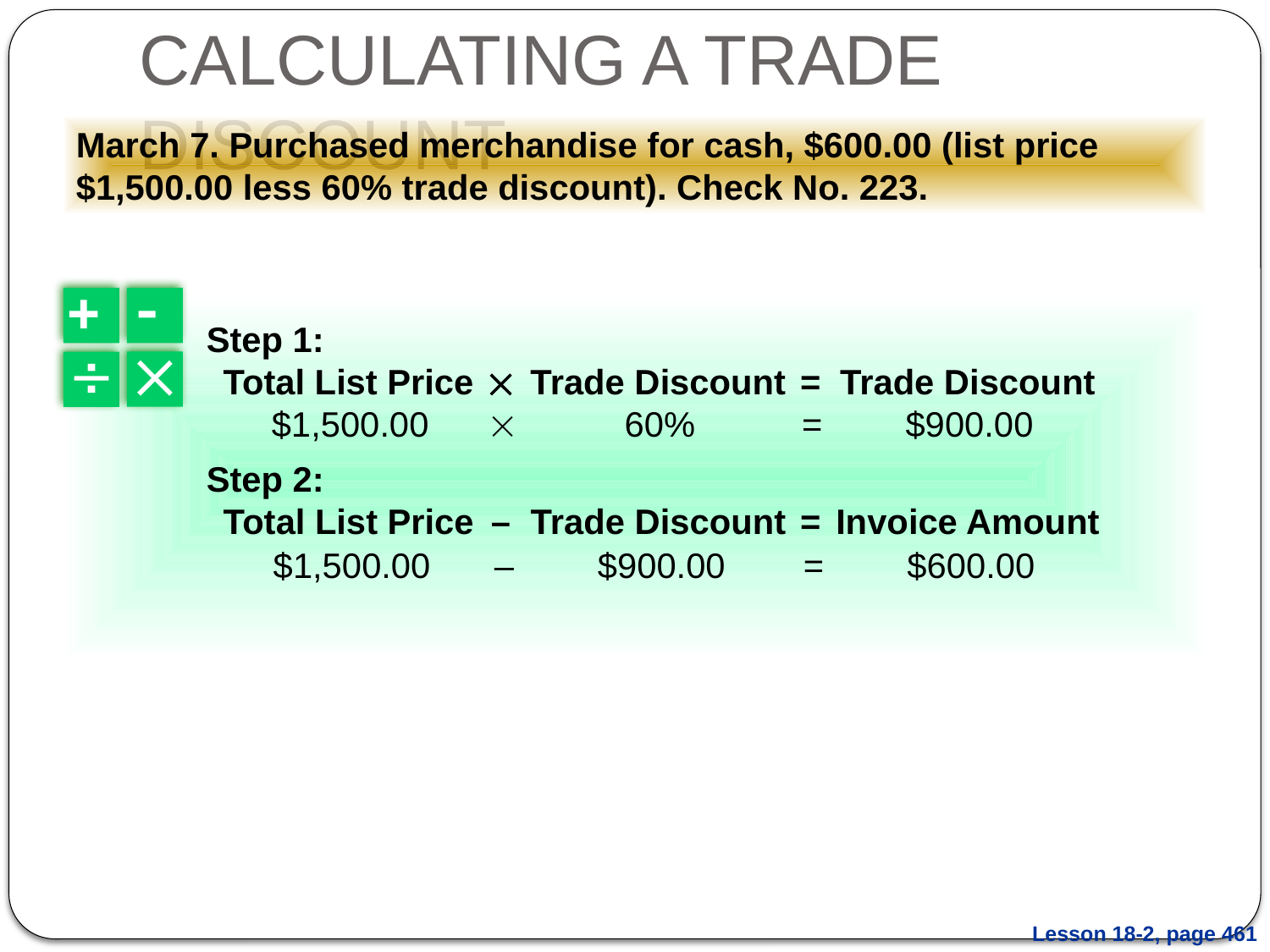

# CALCULATING A TRADE DISCOUNT
March 7. Purchased merchandise for cash, $600.00 (list price $1,500.00 less 60% trade discount). Check No. 223.
+
−
×
÷

Step 1:
	Total List Price	×	Trade Discount	=	Trade Discount
	$1,500.00	×	60%	=	$900.00
Step 2:
	Total List Price	–	Trade Discount	=	Invoice Amount
	$1,500.00	–	$900.00	=	$600.00
Lesson 18-2, page 461